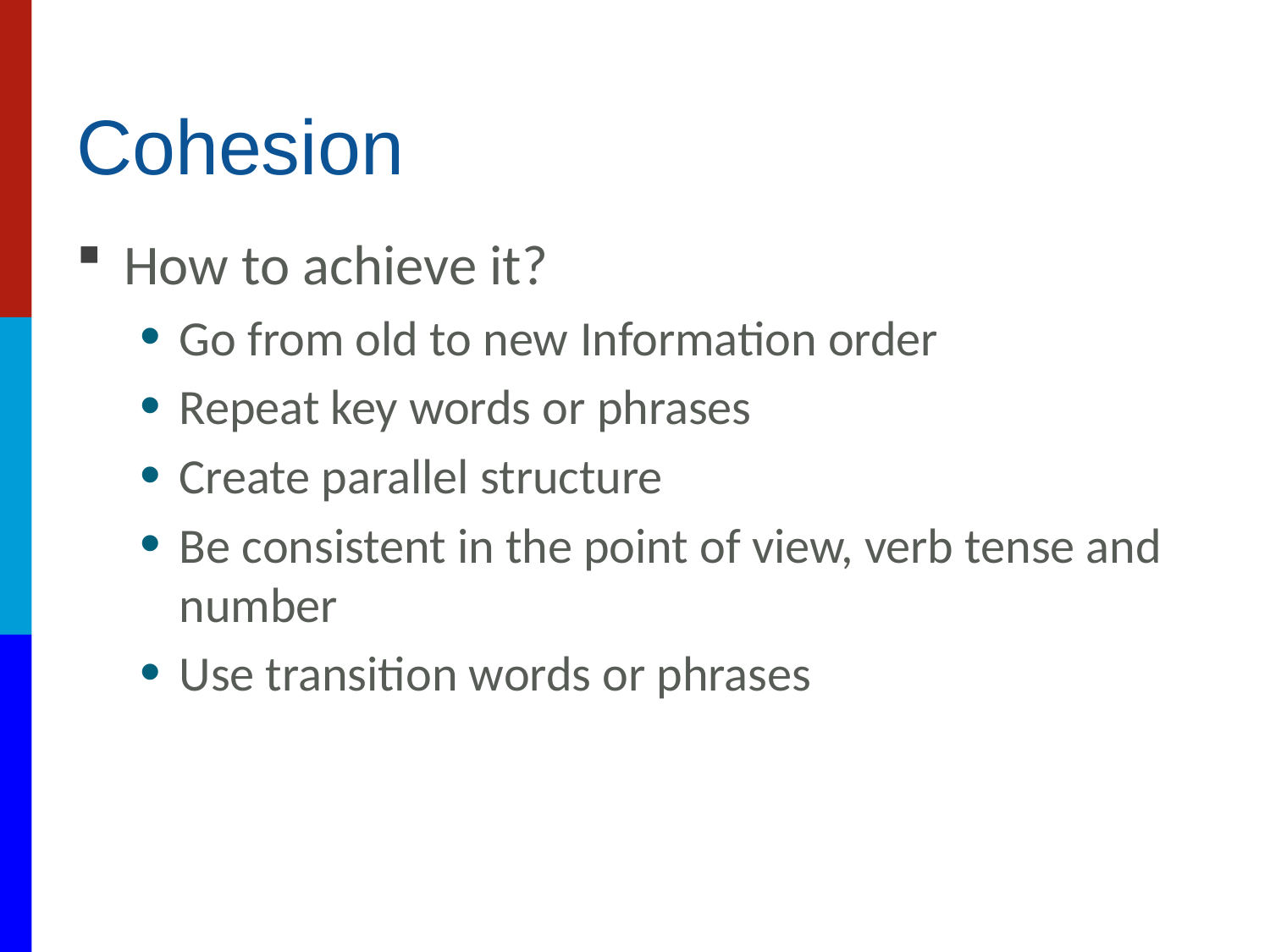

# Cohesion
How to achieve it?
Go from old to new Information order
Repeat key words or phrases
Create parallel structure
Be consistent in the point of view, verb tense and number
Use transition words or phrases